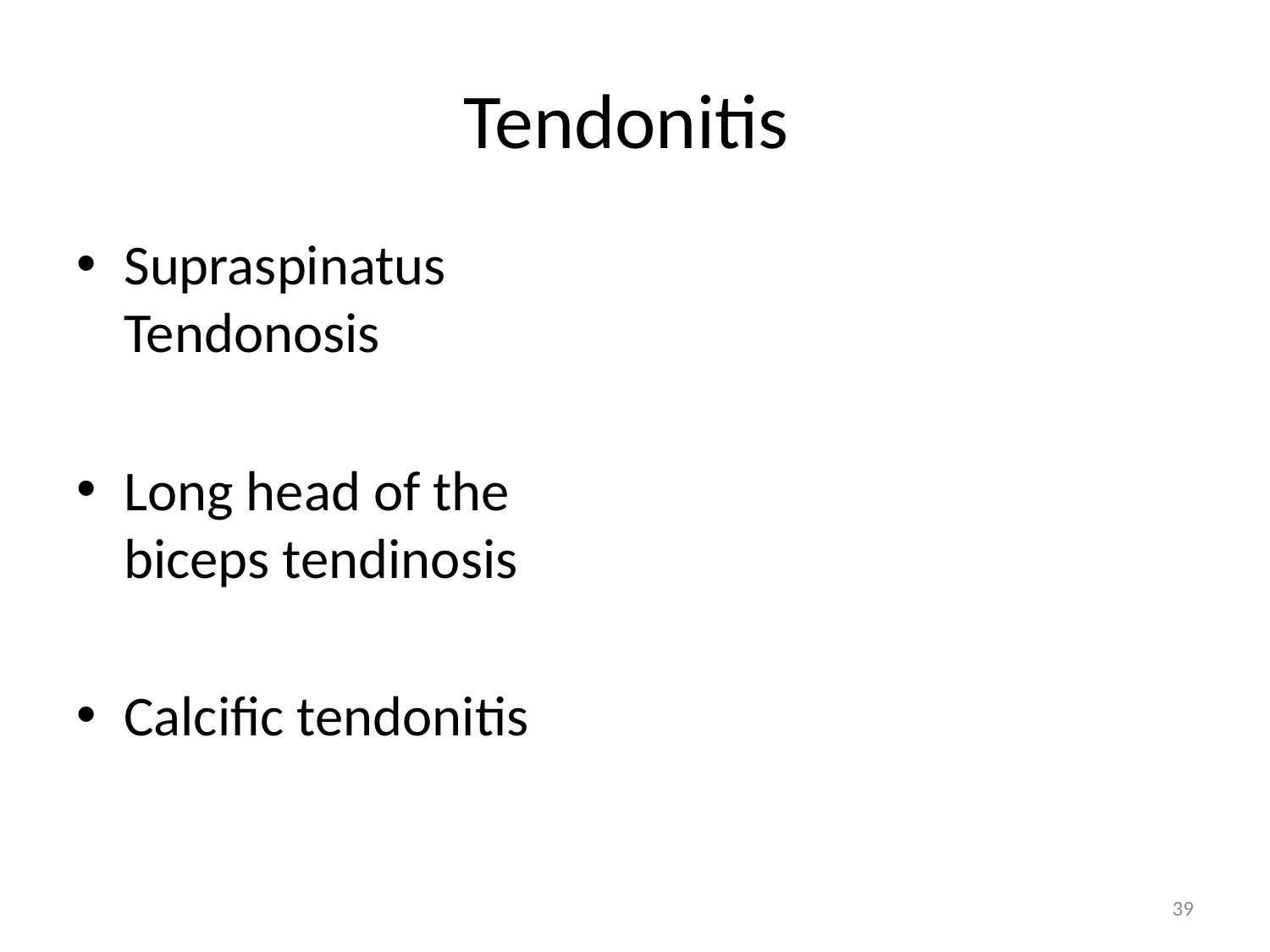

# Tendonitis
Supraspinatus Tendonosis

Long head of the biceps tendinosis

Calcific tendonitis

39